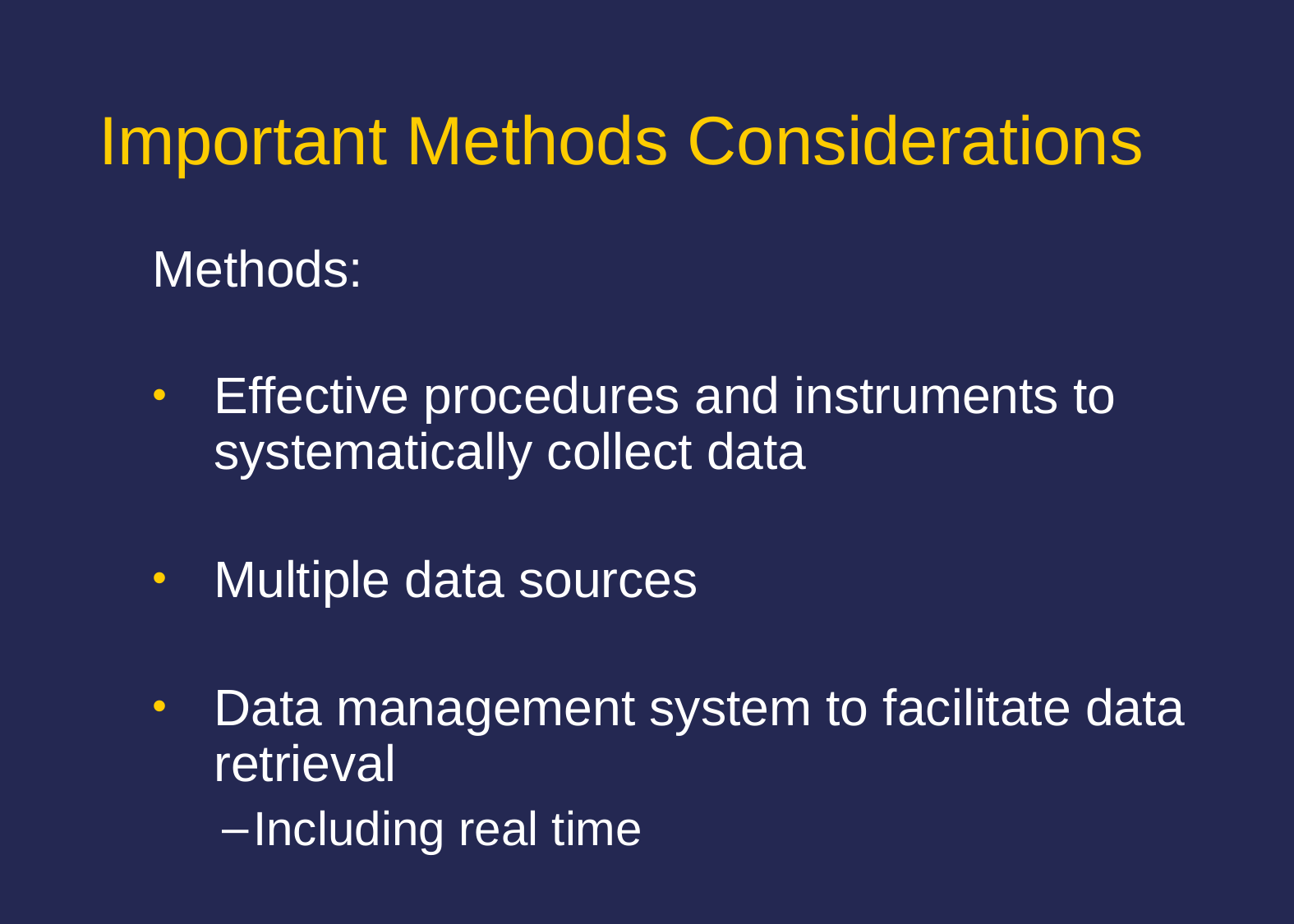

# Important Methods Considerations
Methods:

Effective procedures and instruments to systematically collect data

Multiple data sources

Data management system to facilitate data retrieval
Including real time